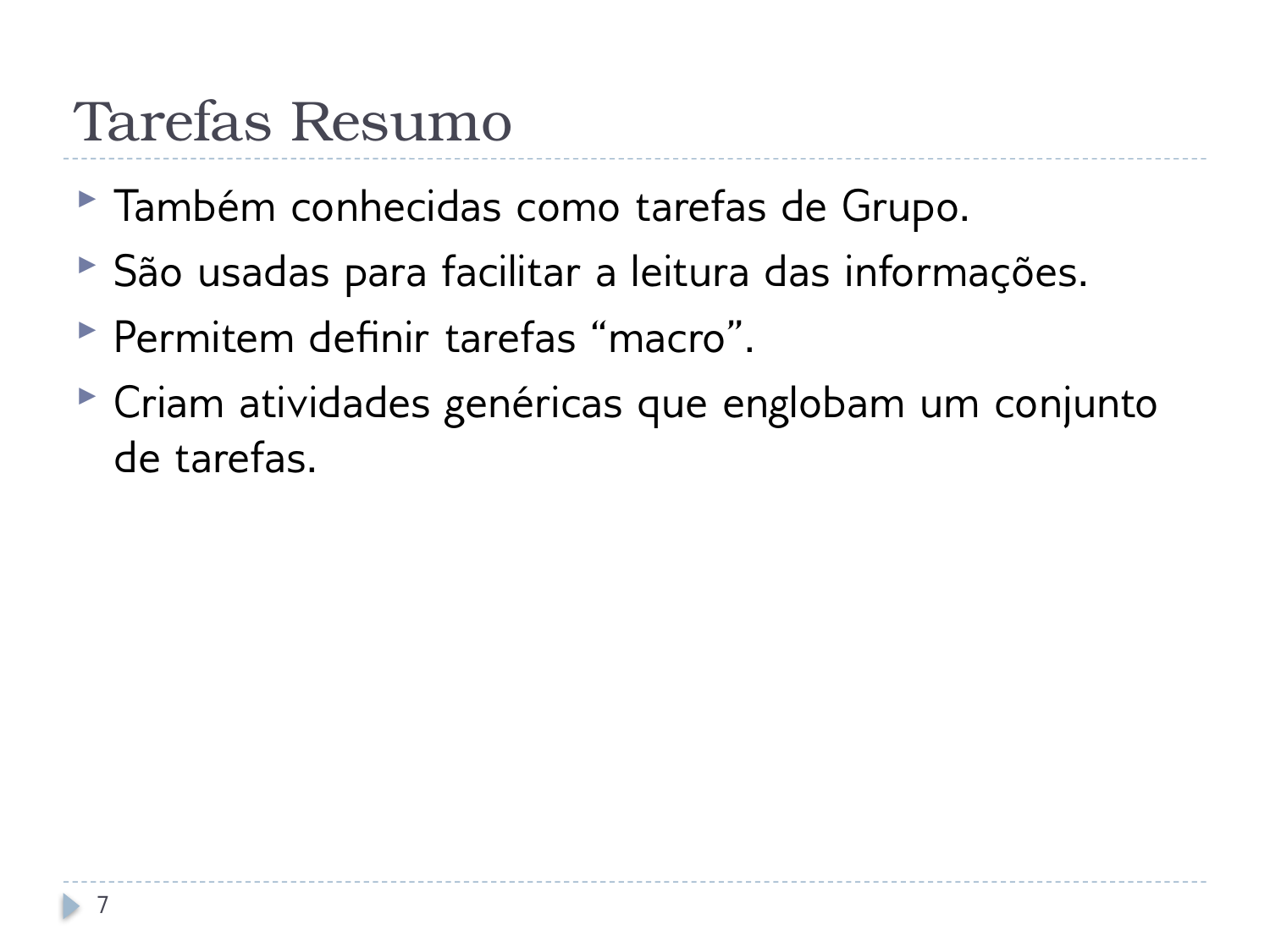

# Tarefas Resumo
Também conhecidas como tarefas de Grupo.
São usadas para facilitar a leitura das informações.
Permitem definir tarefas “macro”.
Criam atividades genéricas que englobam um conjunto de tarefas.
7